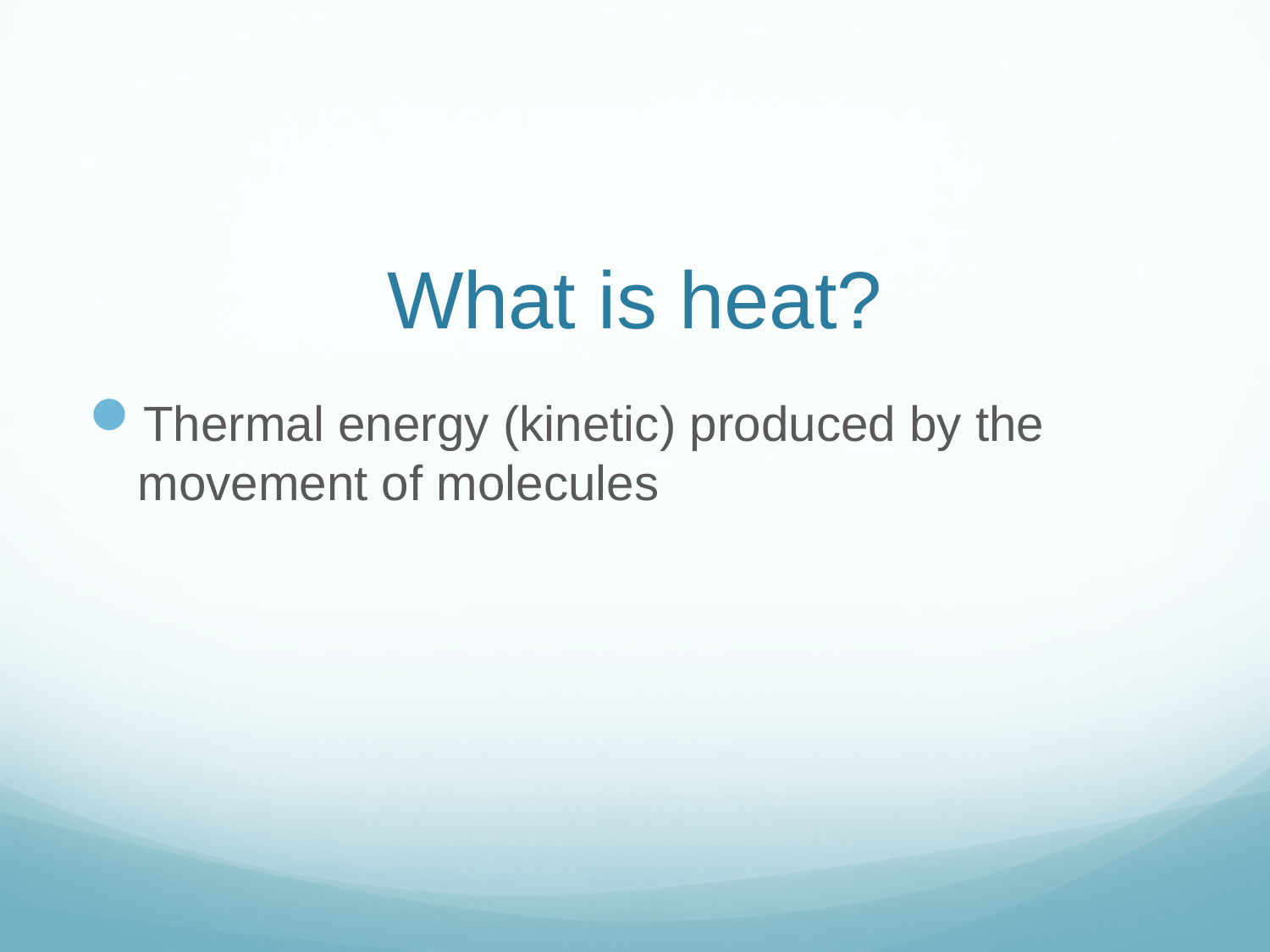

# What is heat?
Thermal energy (kinetic) produced by the movement of molecules